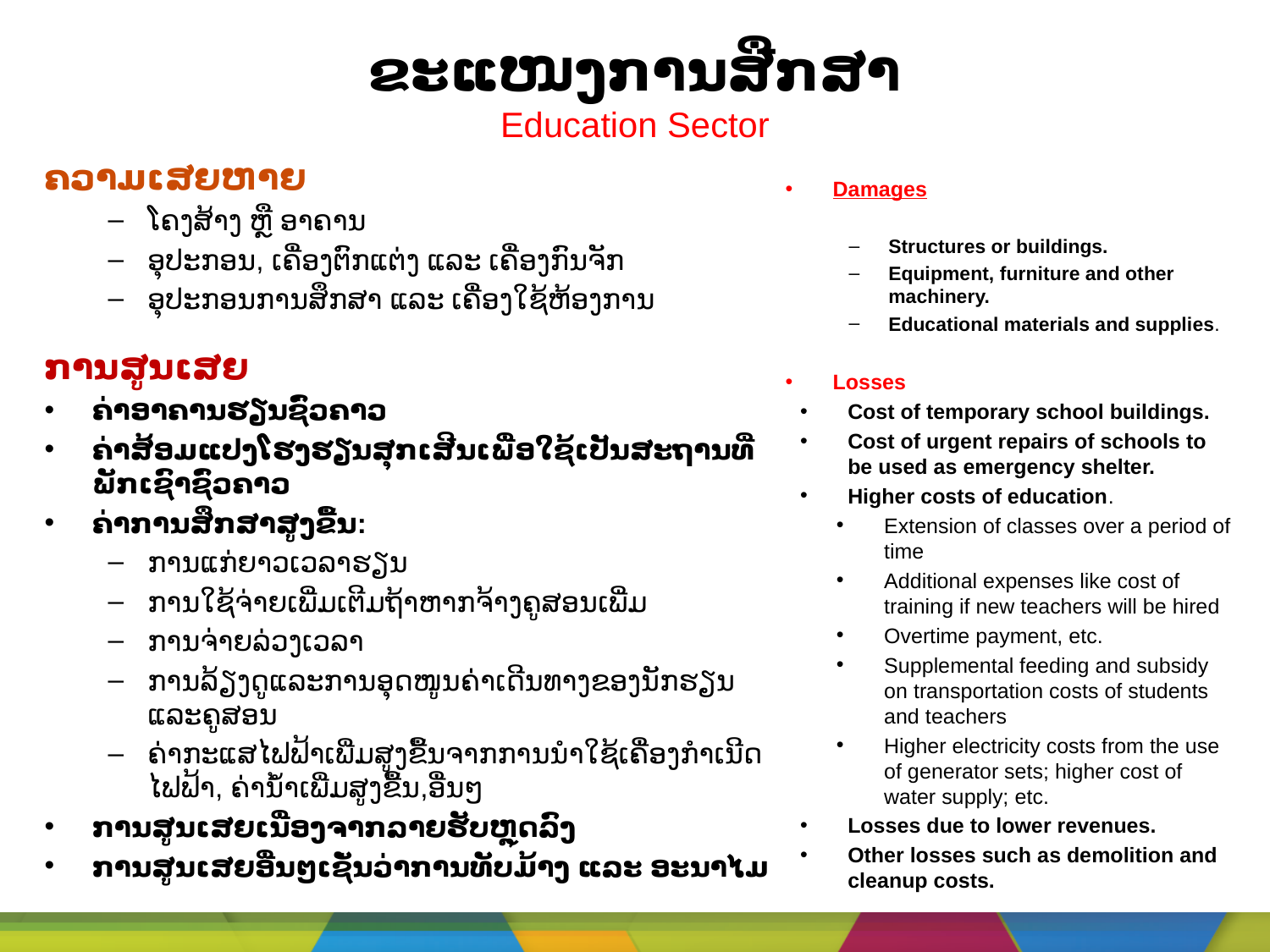

# ຂະແໜງການສືກສາ Education Sector
ຄວາມເສຍຫາຍ
ໂຄງສ້າງ ຫຼື ອາຄານ
ອຸປະກອນ, ເຄື່ອງຕົກແຕ່ງ ແລະ ເຄື່ອງກົນຈັກ
ອຸປະກອນການສຶກສາ ແລະ ເຄື່ອງໃຊ້ຫ້ອງການ

ການສູນເສຍ
ຄ່າອາຄານຮຽນຊົ່ວຄາວ
ຄ່າສ້ອມແປງໂຮງຮຽນສຸກເສີນເພື່ອໃຊ້ເປັນສະຖານທີ່ພັກເຊົາຊົ່ວຄາວ
ຄ່າການສຶກສາສູງຂື້ນ:
ການແກ່ຍາວເວລາຮຽນ
ການໃຊ້ຈ່າຍເພີ່ມເຕີມຖ້າຫາກຈ້າງຄູສອນເພີ່ມ
ການຈ່າຍລ່ວງເວລາ
ການລ້ຽງດູແລະການອຸດໜູນຄ່າເດີນທາງຂອງນັກຮຽນແລະຄູສອນ
ຄ່າກະແສໄຟຟ້າເພີ່ມສູງຂື້ນຈາກການນຳໃຊ້ເຄື່ອງກຳເນີດໄຟຟ້າ, ຄ່ານ້ຳເພີ່ມສູງຂື້ນ,ອື່ນໆ
ການສູນເສຍເນື່ອງຈາກລາຍຮັບຫຼຸດລົງ
ການສູນເສຍອື່ນໆເຊັ່ນວ່າການທັບມ້າງ ແລະ ອະນາໄມ
Damages

Structures or buildings.
Equipment, furniture and other machinery.
Educational materials and supplies.

Losses
Cost of temporary school buildings.
Cost of urgent repairs of schools to be used as emergency shelter.
Higher costs of education.
Extension of classes over a period of time
Additional expenses like cost of training if new teachers will be hired
Overtime payment, etc.
Supplemental feeding and subsidy on transportation costs of students and teachers
Higher electricity costs from the use of generator sets; higher cost of water supply; etc.
Losses due to lower revenues.
Other losses such as demolition and cleanup costs.